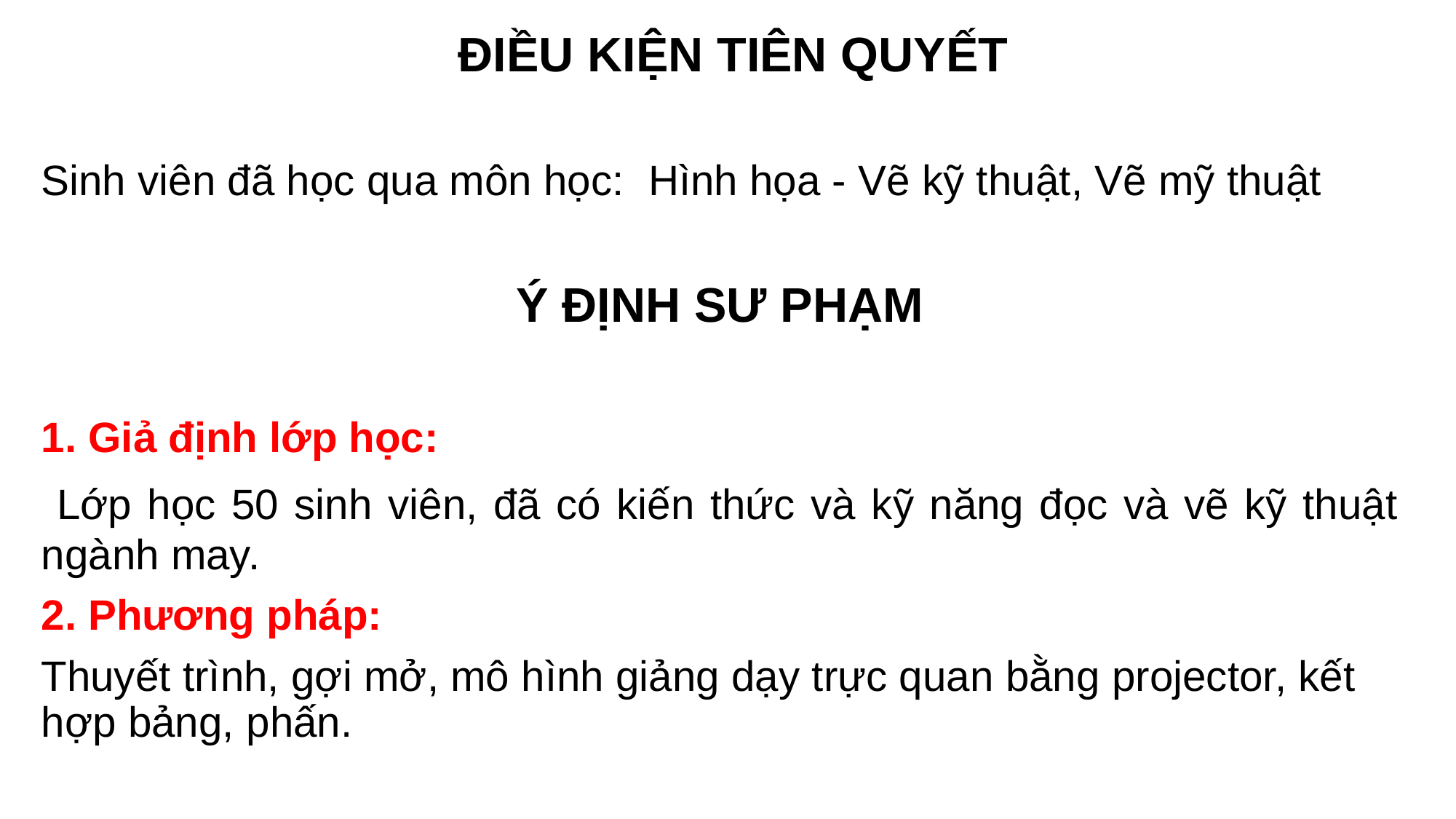

ĐIỀU KIỆN TIÊN QUYẾT

Sinh viên đã học qua môn học:  Hình họa - Vẽ kỹ thuật, Vẽ mỹ thuật

Ý ĐỊNH SƯ PHẠM

1. Giả định lớp học:
 Lớp học 50 sinh viên, đã có kiến thức và kỹ năng đọc và vẽ kỹ thuật ngành may.
2. Phương pháp:
Thuyết trình, gợi mở, mô hình giảng dạy trực quan bằng projector, kết hợp bảng, phấn.